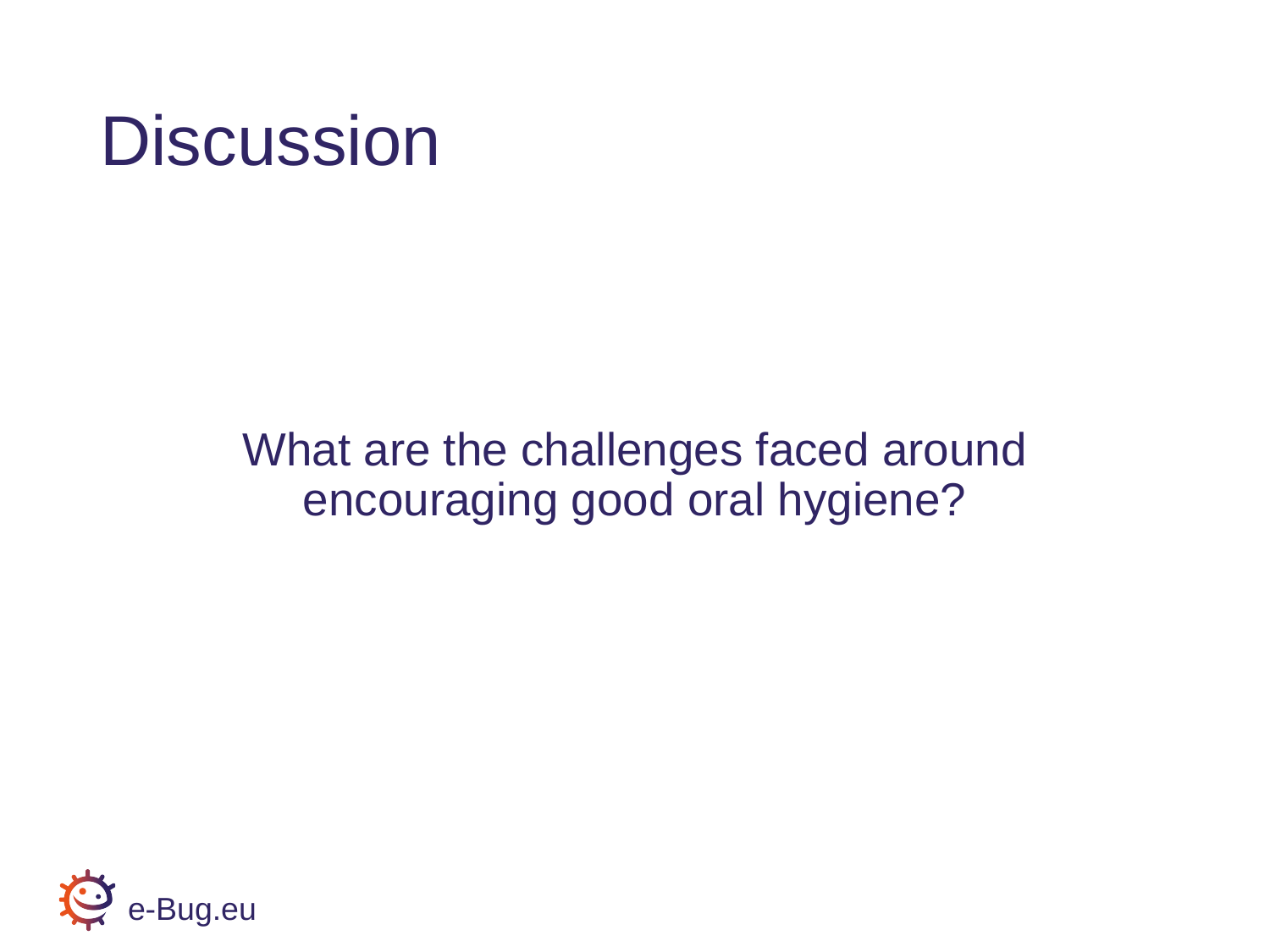

# Discussion
What are the challenges faced around encouraging good oral hygiene?

e-Bug.eu